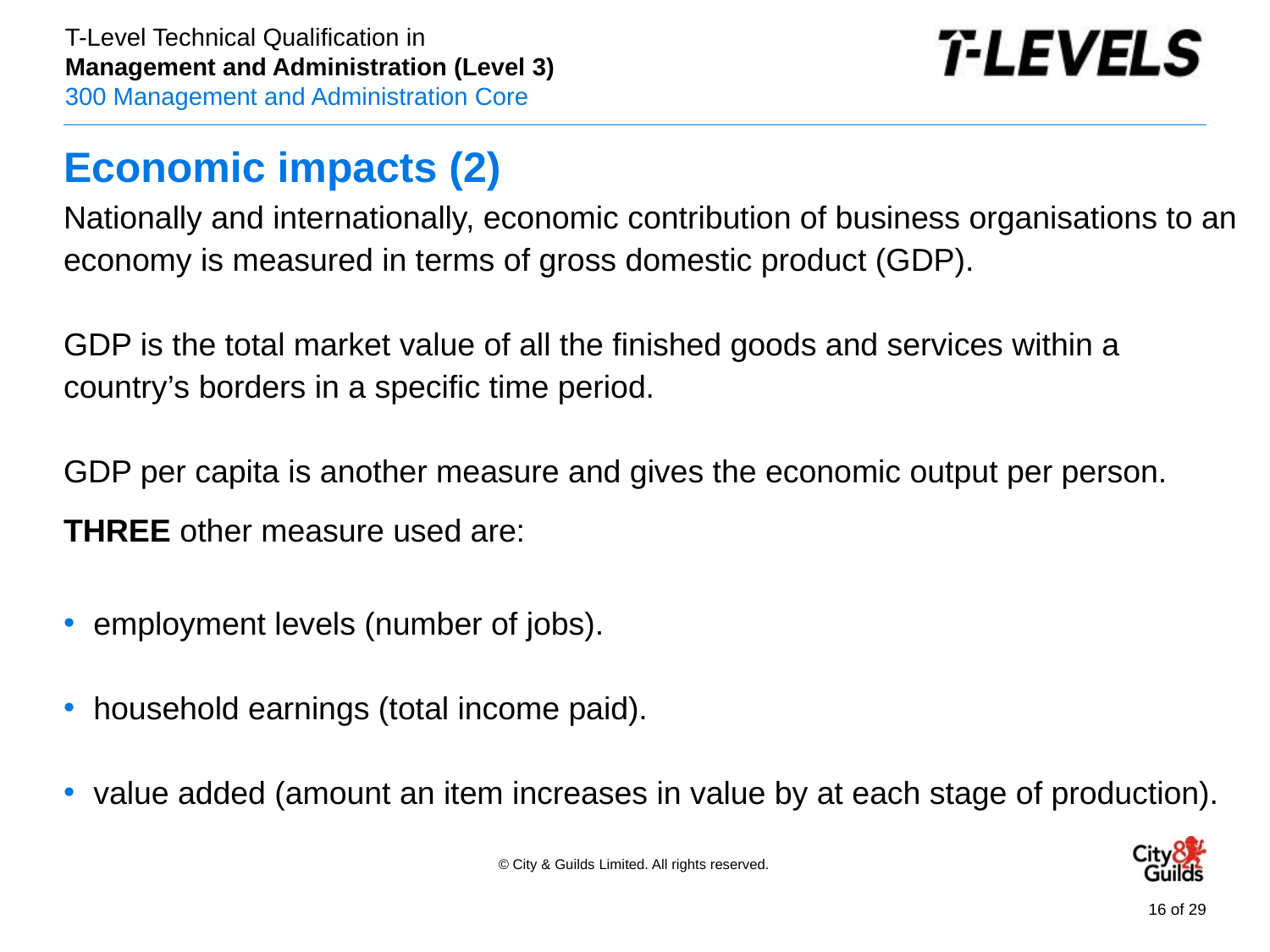

# Economic impacts (2)
Nationally and internationally, economic contribution of business organisations to an economy is measured in terms of gross domestic product (GDP).

GDP is the total market value of all the finished goods and services within a country’s borders in a specific time period.

GDP per capita is another measure and gives the economic output per person.
THREE other measure used are:

employment levels (number of jobs).

household earnings (total income paid).

value added (amount an item increases in value by at each stage of production).